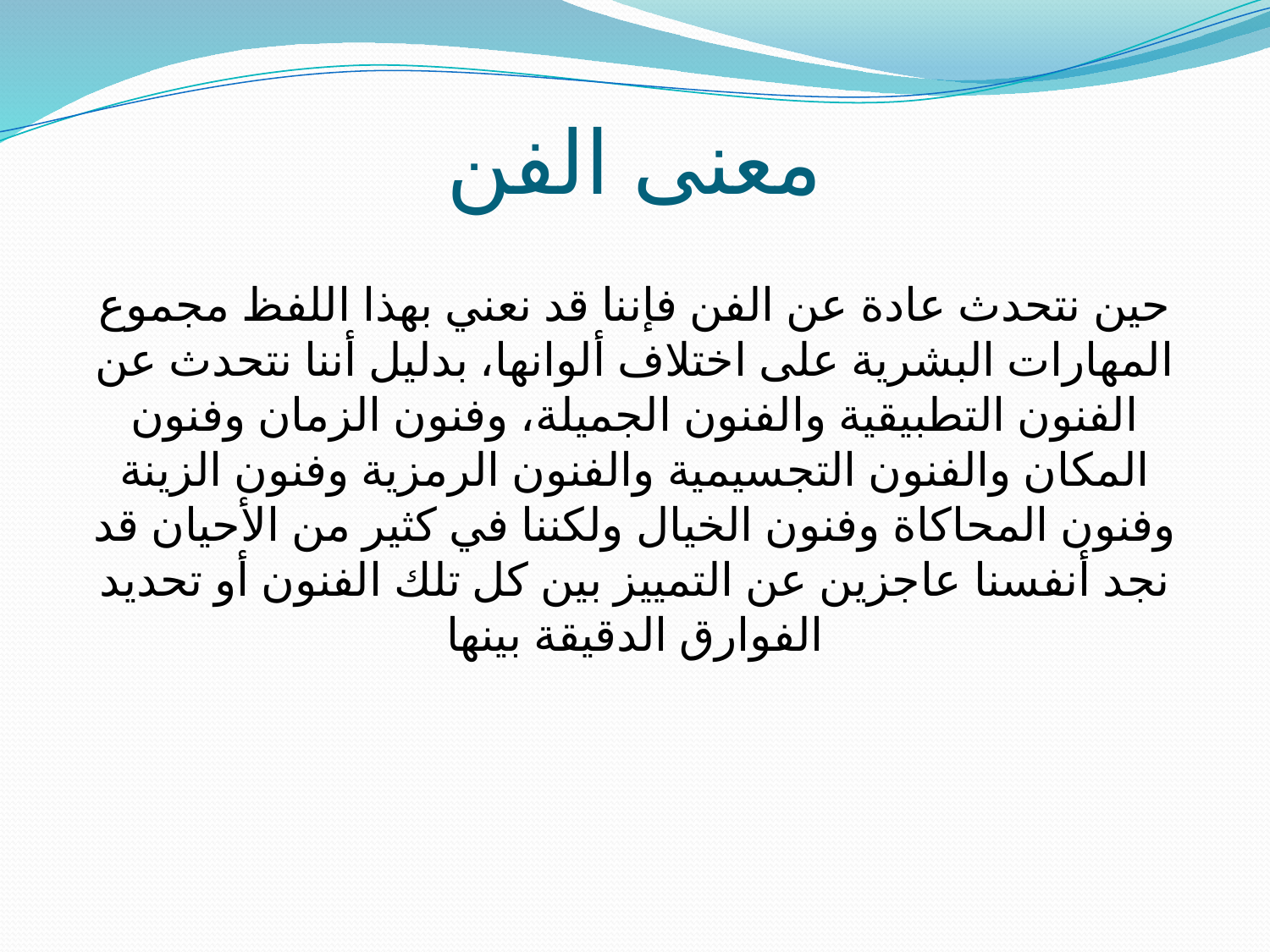

# معنى الفن
حين نتحدث عادة عن الفن فإننا قد نعني بهذا اللفظ مجموع المهارات البشرية على اختلاف ألوانها، بدليل أننا نتحدث عن الفنون التطبيقية والفنون الجميلة، وفنون الزمان وفنون المكان والفنون التجسيمية والفنون الرمزية وفنون الزينة وفنون المحاكاة وفنون الخيال ولكننا في كثير من الأحيان قد نجد أنفسنا عاجزين عن التمييز بين كل تلك الفنون أو تحديد الفوارق الدقيقة بينها